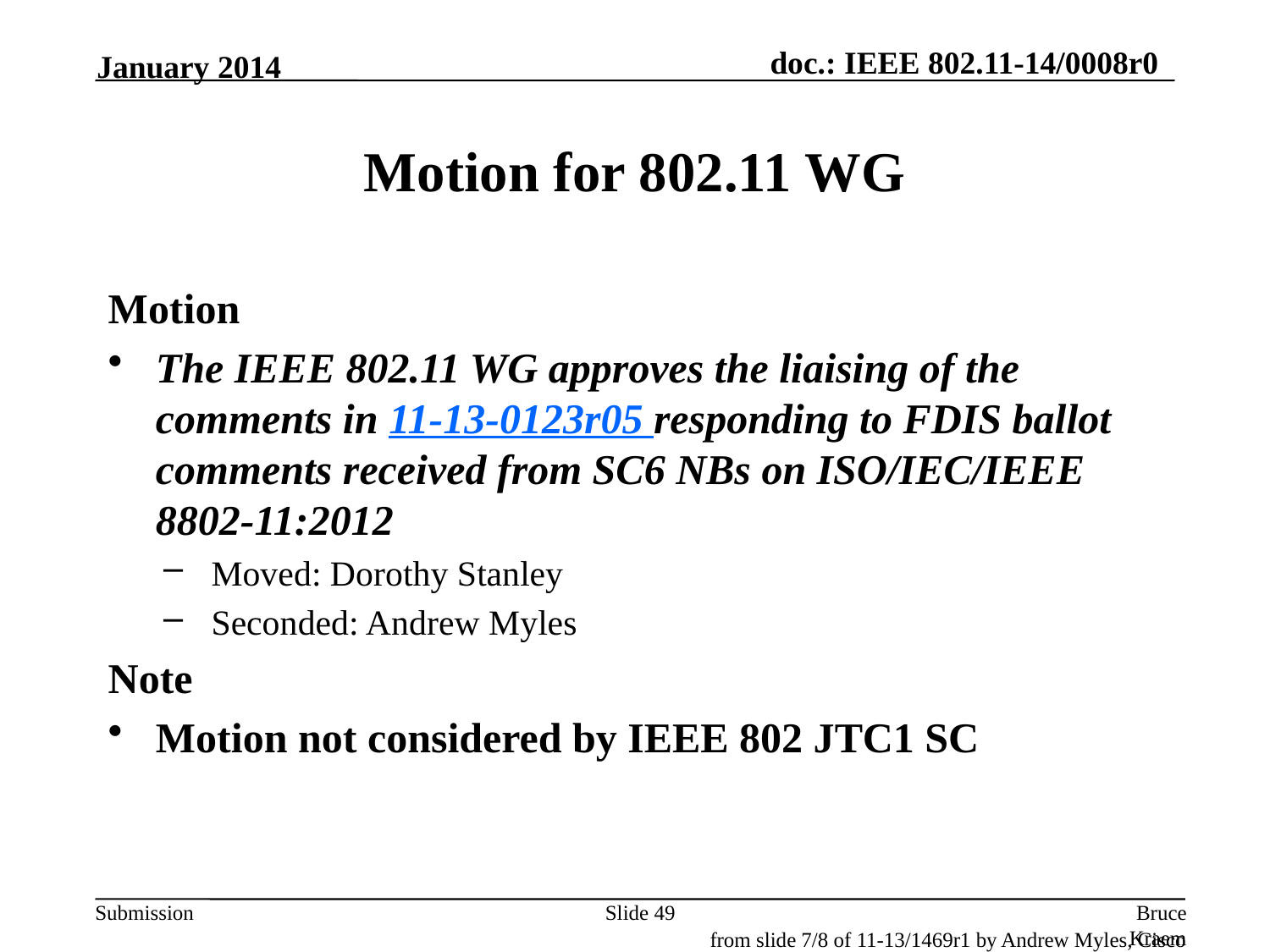

January 2014
# Motion for 802.11 WG
Motion
The IEEE 802.11 WG approves the liaising of the comments in 11-13-0123r05 responding to FDIS ballot comments received from SC6 NBs on ISO/IEC/IEEE 8802-11:2012
Moved: Dorothy Stanley
Seconded: Andrew Myles
Note
Motion not considered by IEEE 802 JTC1 SC
Slide 49
Bruce Kraemer, Marvell
from slide 7/8 of 11-13/1469r1 by Andrew Myles, Cisco